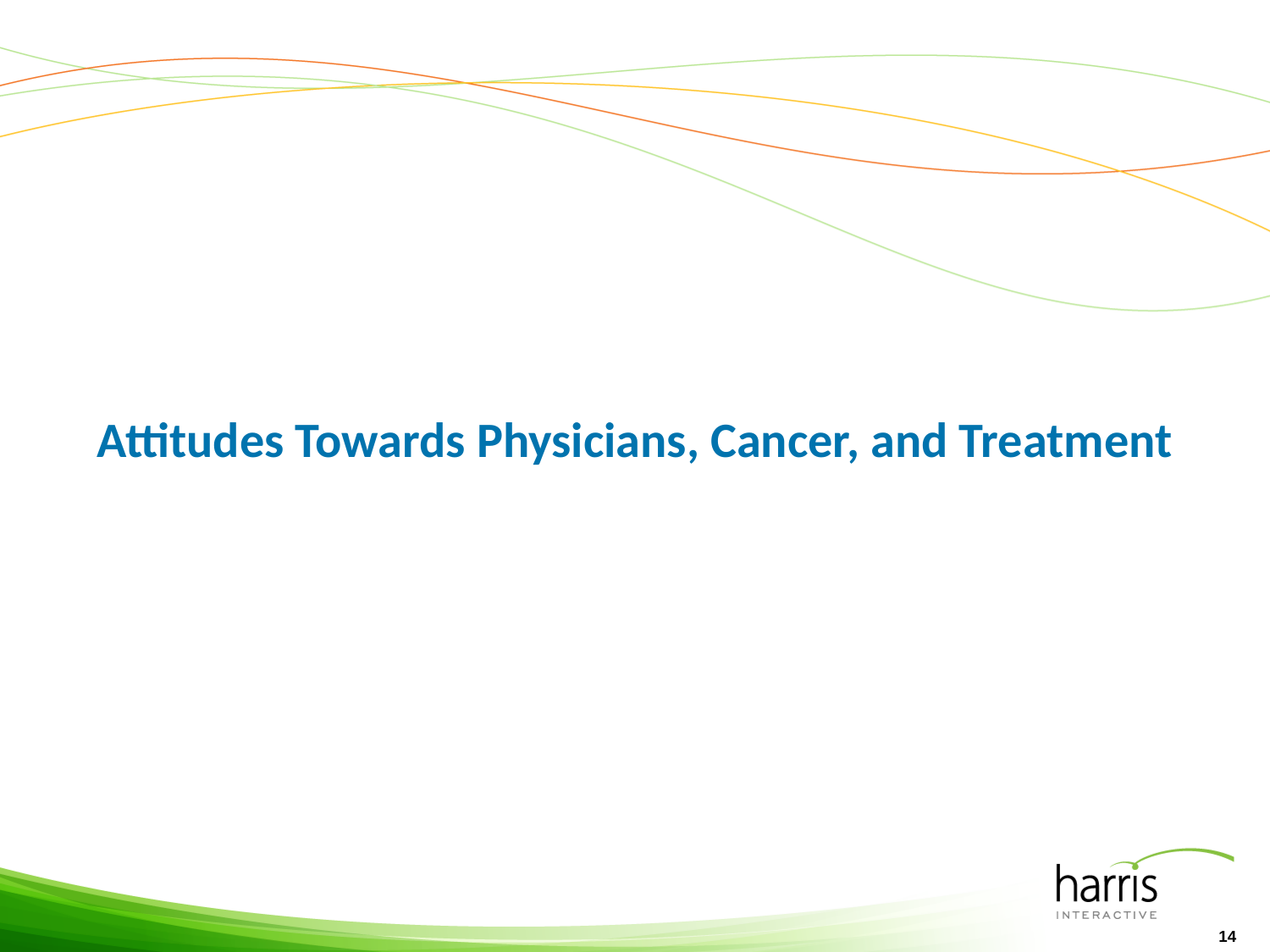

# Attitudes Towards Physicians, Cancer, and Treatment
14